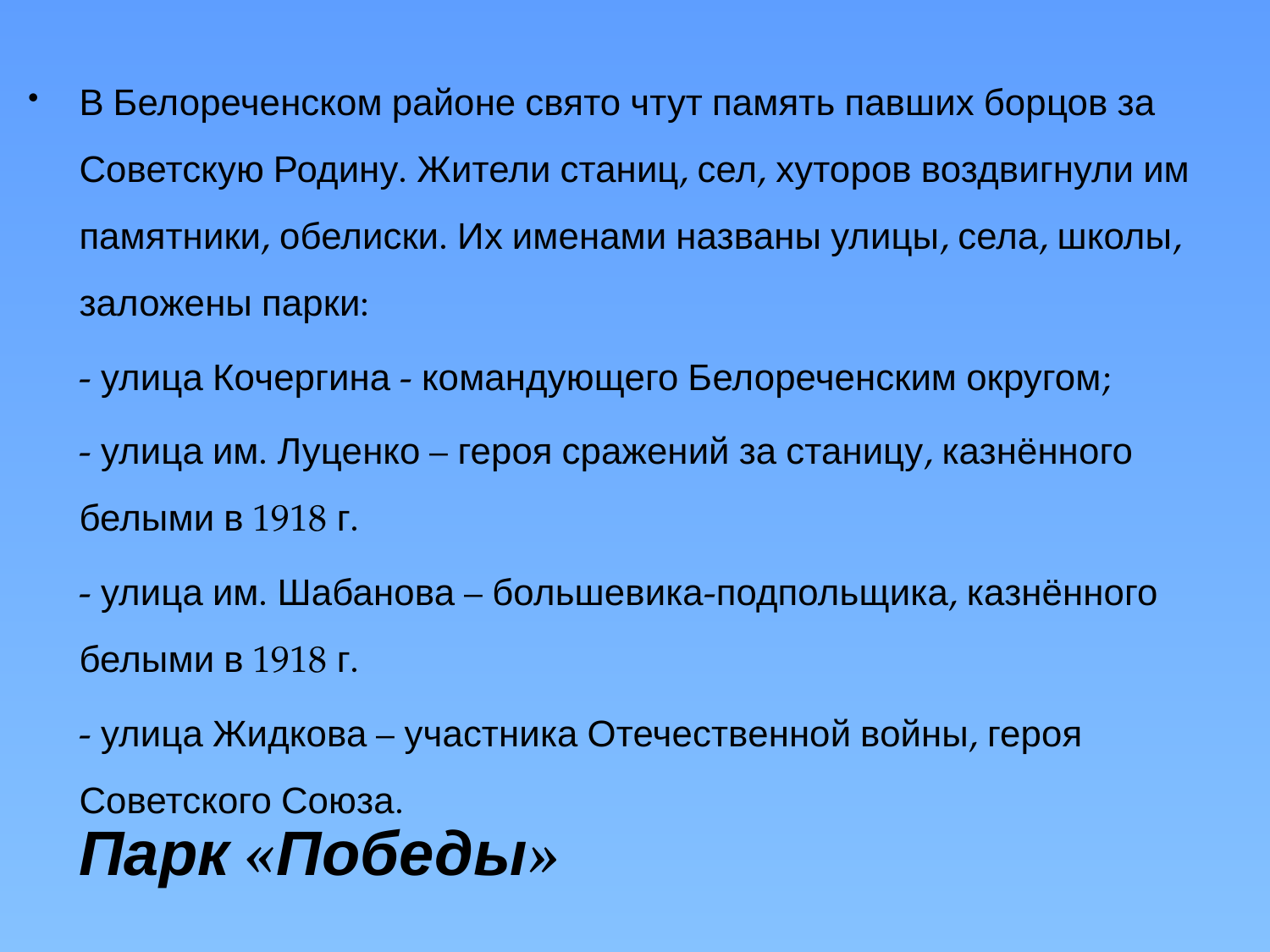

В Белореченском районе свято чтут память павших борцов за Советскую Родину. Жители станиц, сел, хуторов воздвигнули им памятники, обелиски. Их именами названы улицы, села, школы, заложены парки:
	- улица Кочергина - командующего Белореченским округом;
	- улица им. Луценко – героя сражений за станицу, казнённого белыми в 1918 г.
	- улица им. Шабанова – большевика-подпольщика, казнённого белыми в 1918 г.
	- улица Жидкова – участника Отечественной войны, героя Советского Союза.
	Парк «Победы»